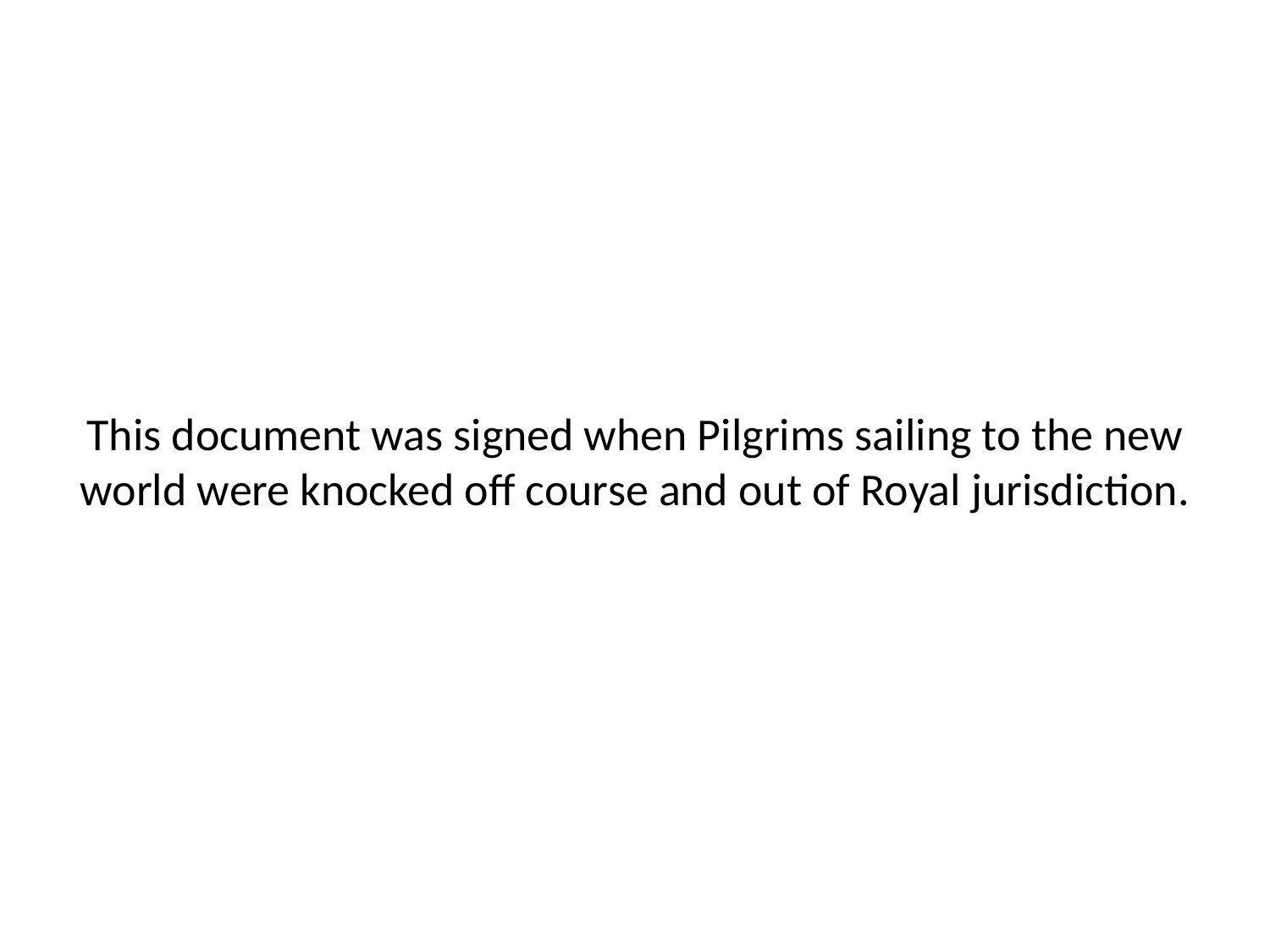

# This document was signed when Pilgrims sailing to the new world were knocked off course and out of Royal jurisdiction.